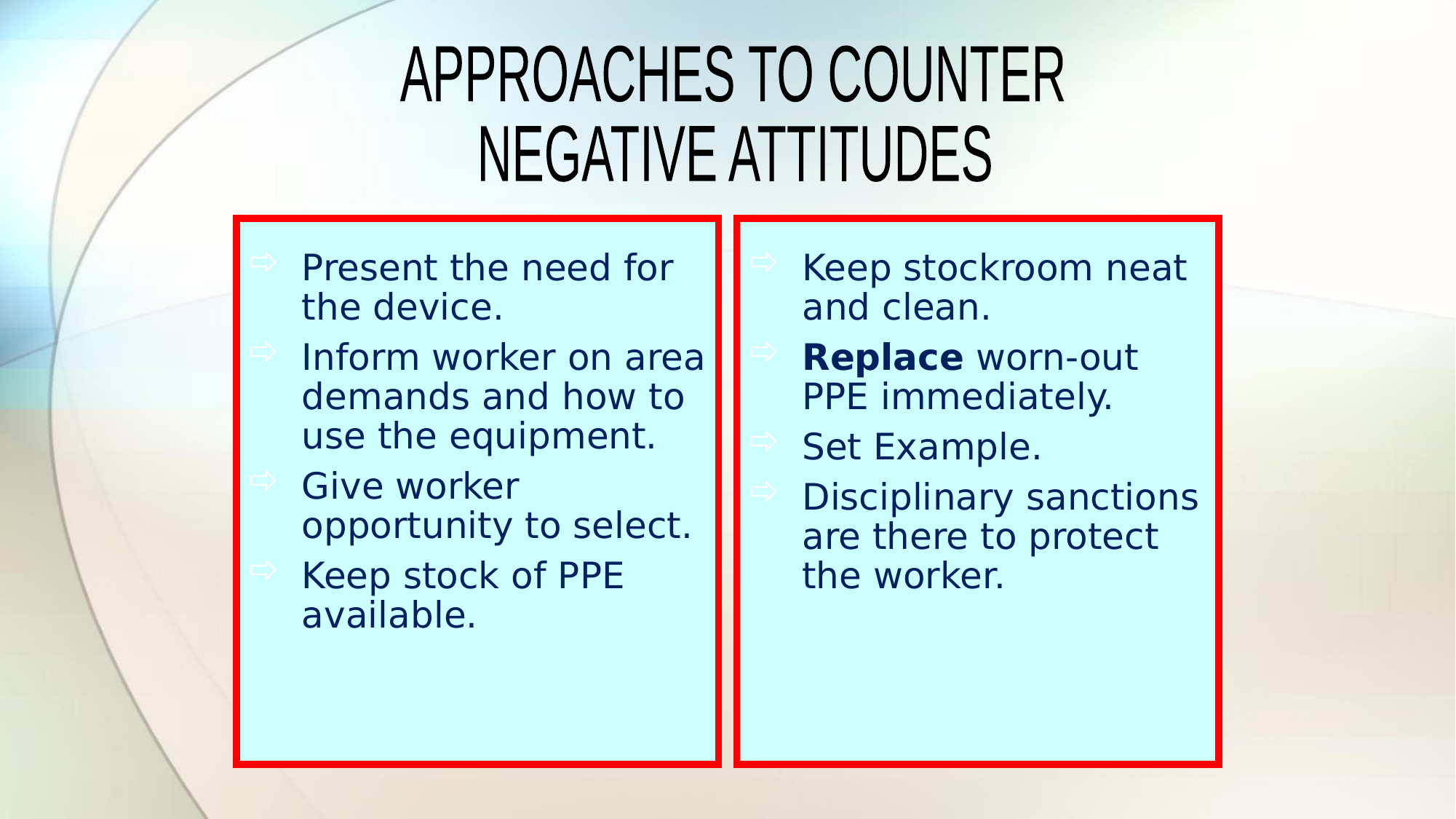

APPROACHES TO COUNTER
NEGATIVE ATTITUDES

Present the need for the device.
Inform worker on area demands and how to use the equipment.
Give worker opportunity to select.
Keep stock of PPE available.

Keep stockroom neat and clean.
Replace worn-out PPE immediately.
Set Example.
Disciplinary sanctions are there to protect the worker.